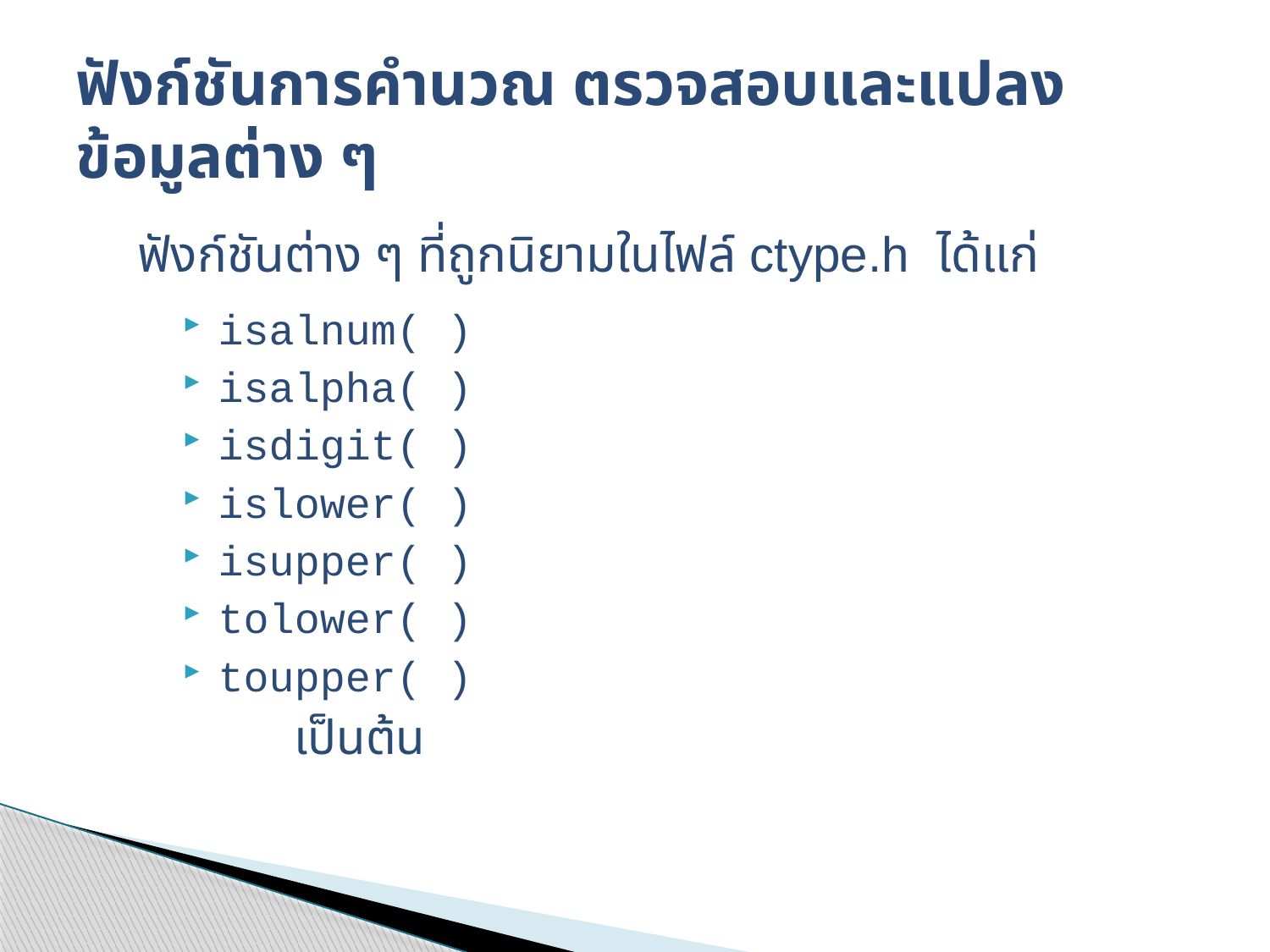

# ฟังก์ชันการคำนวณ ตรวจสอบและแปลงข้อมูลต่าง ๆ
ฟังก์ชันต่าง ๆ ที่ถูกนิยามในไฟล์ ctype.h  ได้แก่
isalnum( )
isalpha( )
isdigit( )
islower( )
isupper( )
tolower( )
toupper( )
	เป็นต้น